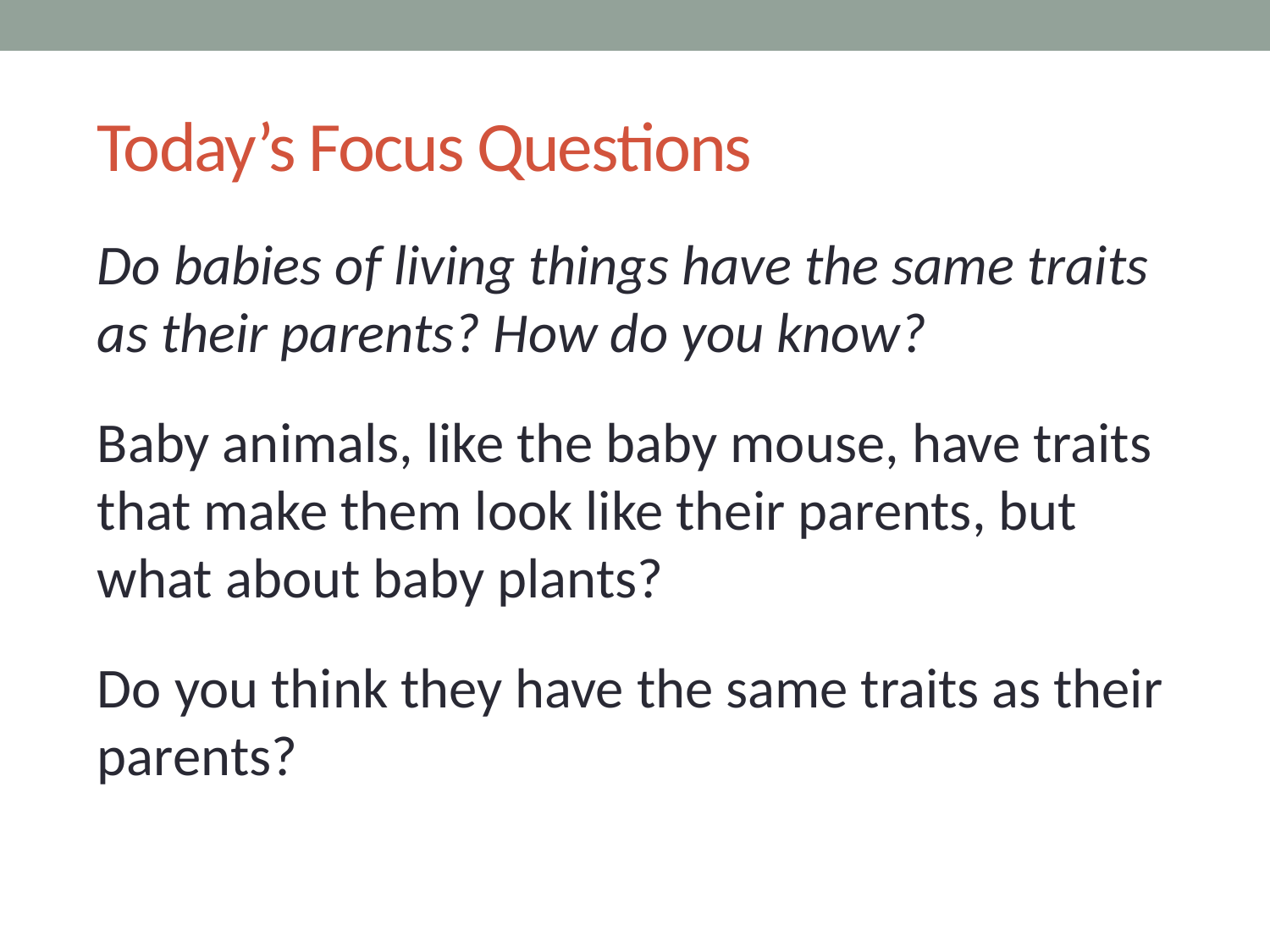

# Today’s Focus Questions
Do babies of living things have the same traits as their parents? How do you know?
Baby animals, like the baby mouse, have traits that make them look like their parents, but what about baby plants?
Do you think they have the same traits as their parents?